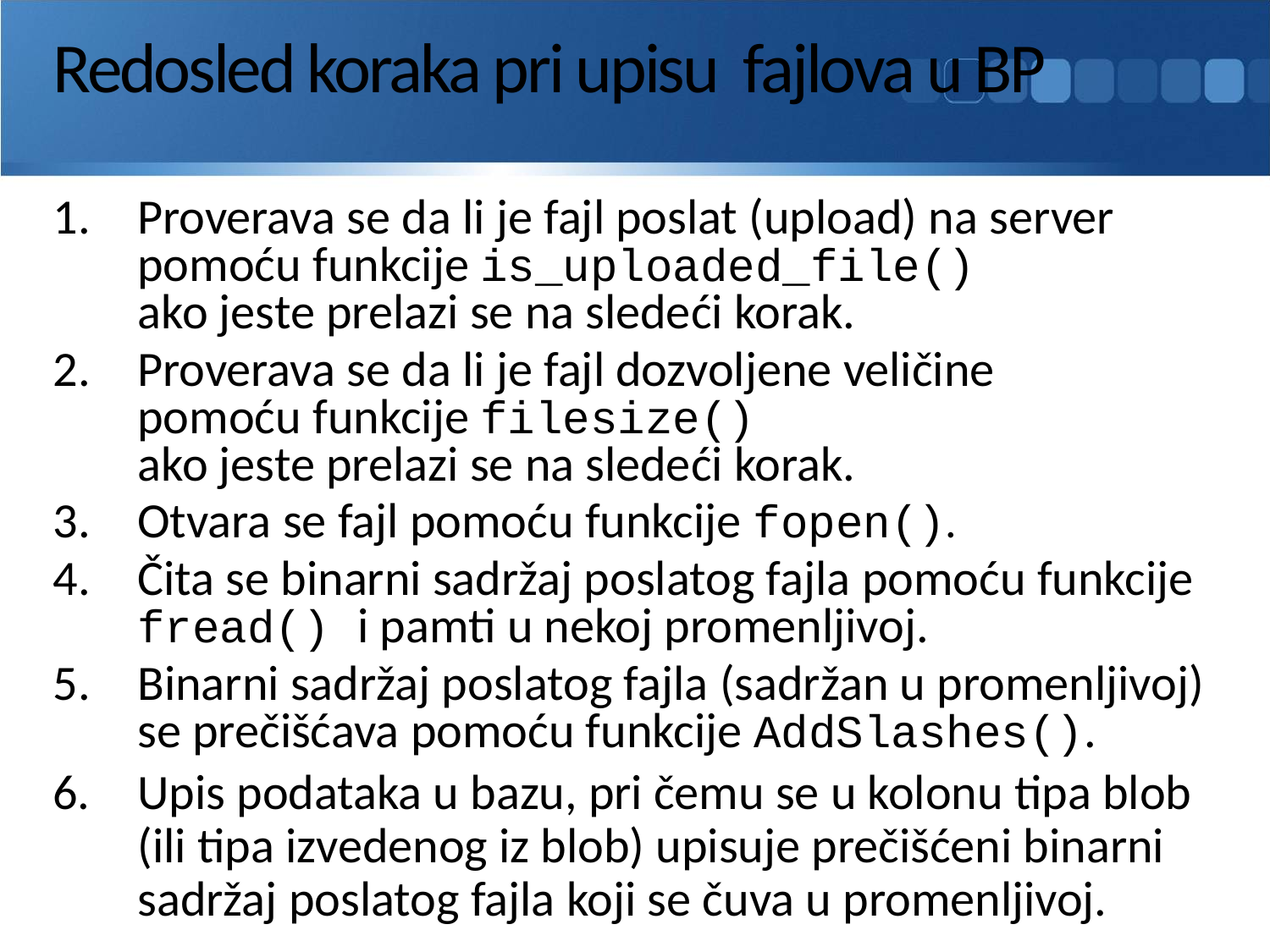

# Redosled koraka pri upisu  fajlova u BP
Proverava se da li je fajl poslat (upload) na server
pomoću funkcije is_uploaded_file()
ako jeste prelazi se na sledeći korak.
Proverava se da li je fajl dozvoljene veličine
pomoću funkcije filesize()
ako jeste prelazi se na sledeći korak.
Otvara se fajl pomoću funkcije fopen().
Čita se binarni sadržaj poslatog fajla pomoću funkcije fread() i pamti u nekoj promenljivoj.
Binarni sadržaj poslatog fajla (sadržan u promenljivoj) se prečišćava pomoću funkcije AddSlashes().
6. 	Upis podataka u bazu, pri čemu se u kolonu tipa blob (ili tipa izvedenog iz blob) upisuje prečišćeni binarni sadržaj poslatog fajla koji se čuva u promenljivoj.